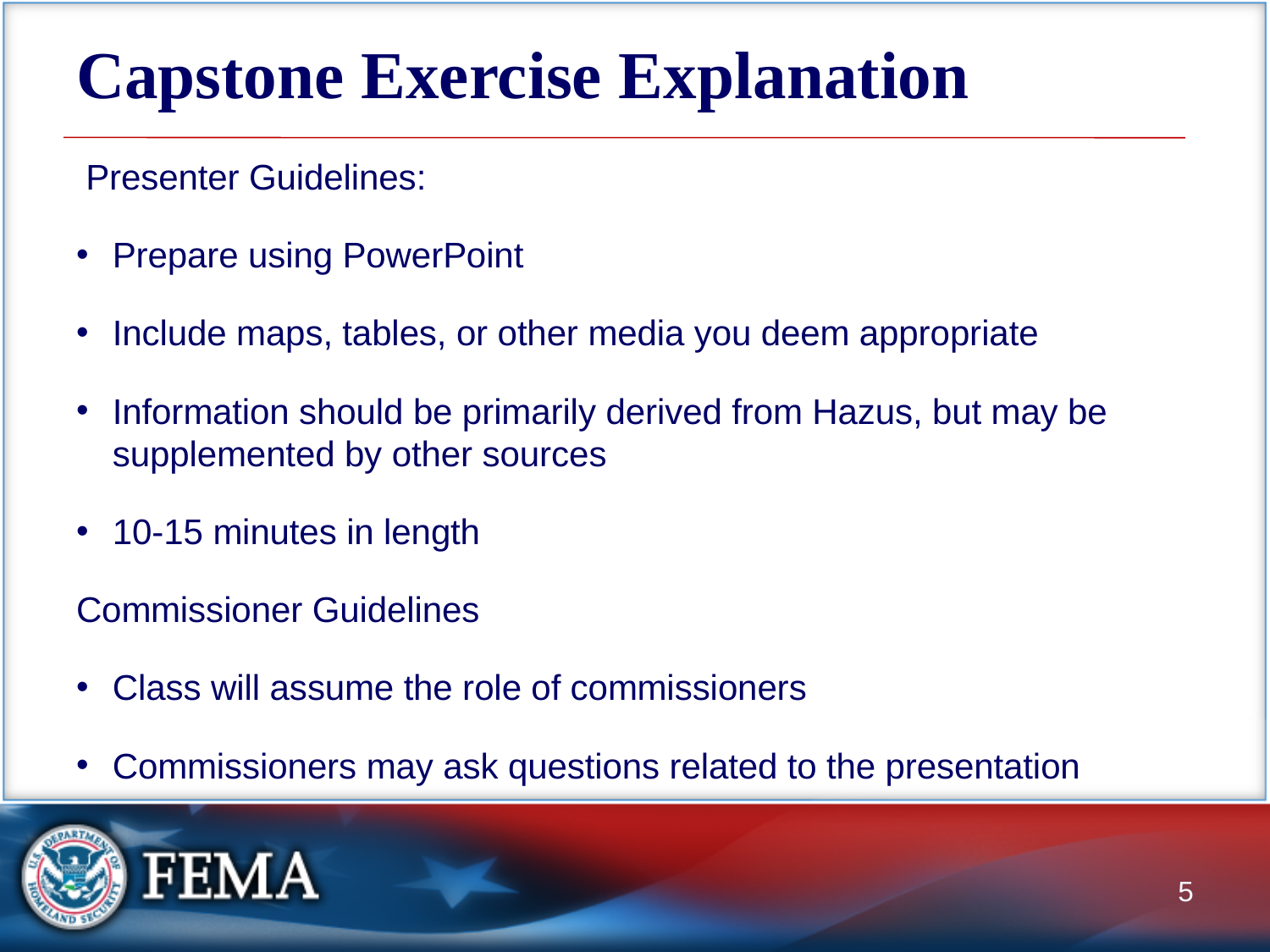

# Capstone Exercise Explanation
 Presenter Guidelines:
Prepare using PowerPoint
Include maps, tables, or other media you deem appropriate
Information should be primarily derived from Hazus, but may be supplemented by other sources
10-15 minutes in length
Commissioner Guidelines
Class will assume the role of commissioners
Commissioners may ask questions related to the presentation
5